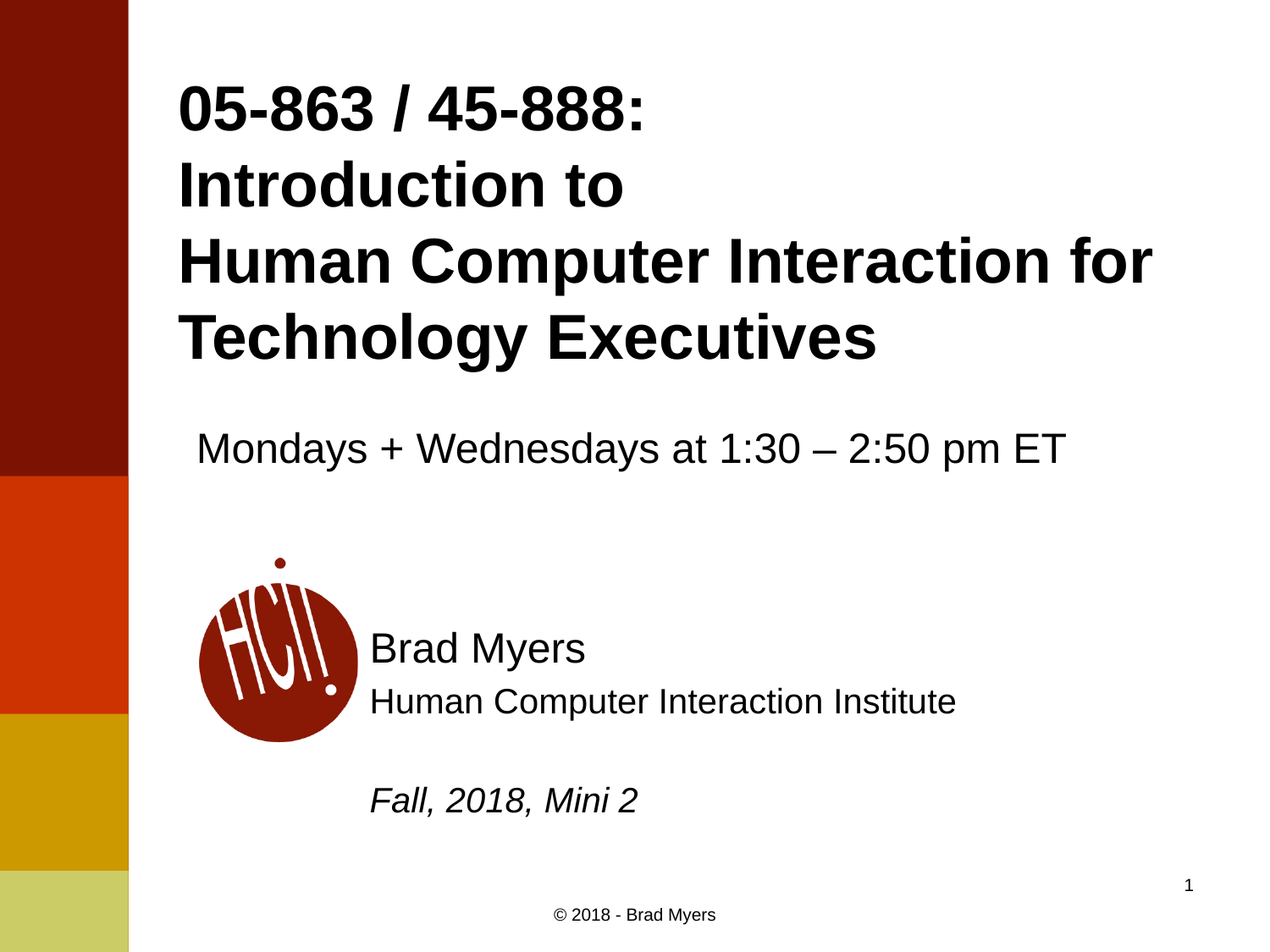

# 05-863 / 45-888: Introduction to Human Computer Interaction for Technology Executives
Mondays + Wednesdays at 1:30 – 2:50 pm ET
Brad Myers
Human Computer Interaction Institute

Fall, 2018, Mini 2
1
© 2018 - Brad Myers